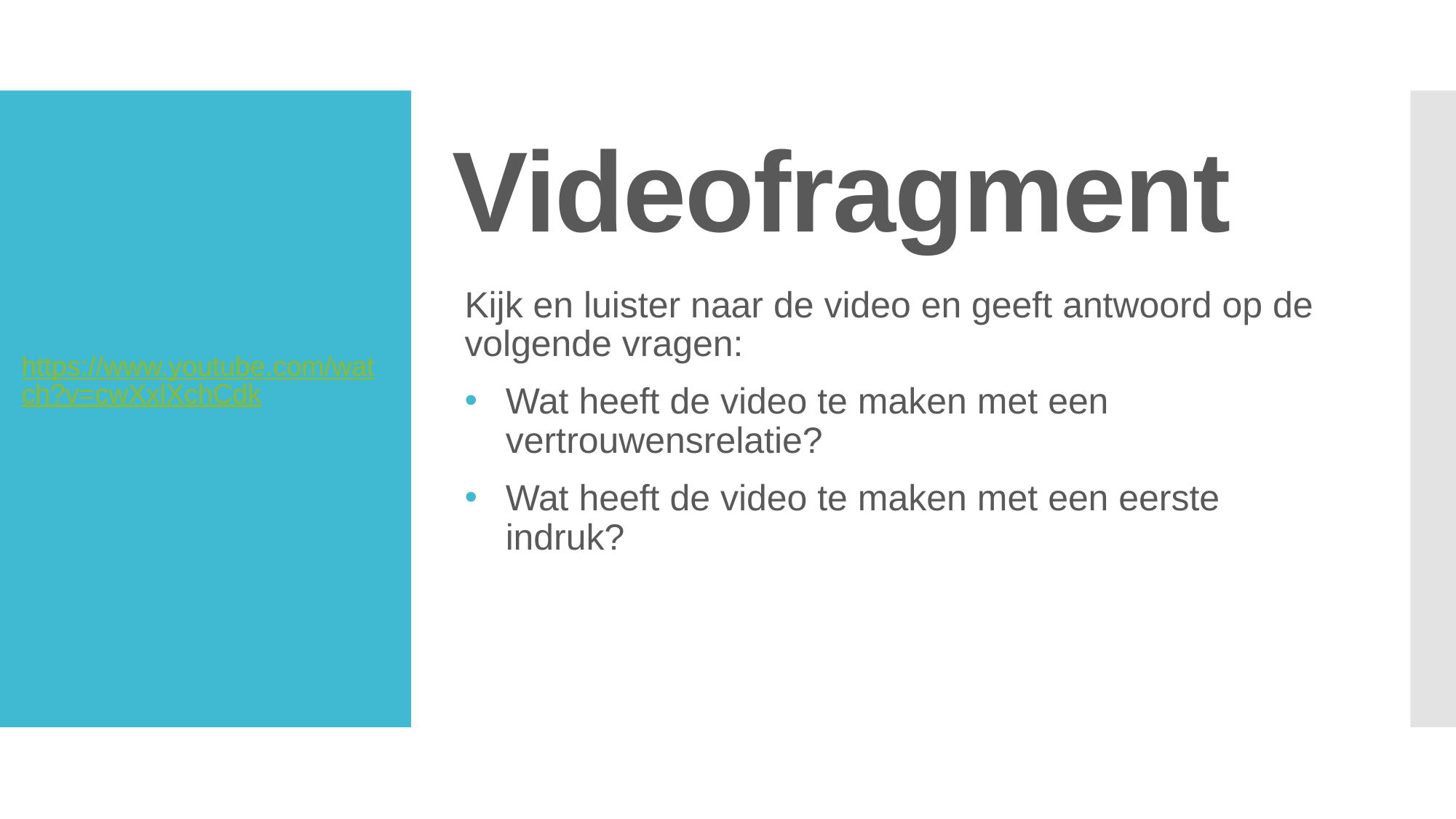

# Videofragment
Kijk en luister naar de video en geeft antwoord op de volgende vragen:
Wat heeft de video te maken met een vertrouwensrelatie?
Wat heeft de video te maken met een eerste indruk?
https://www.youtube.com/watch?v=cwXxlXchCdk